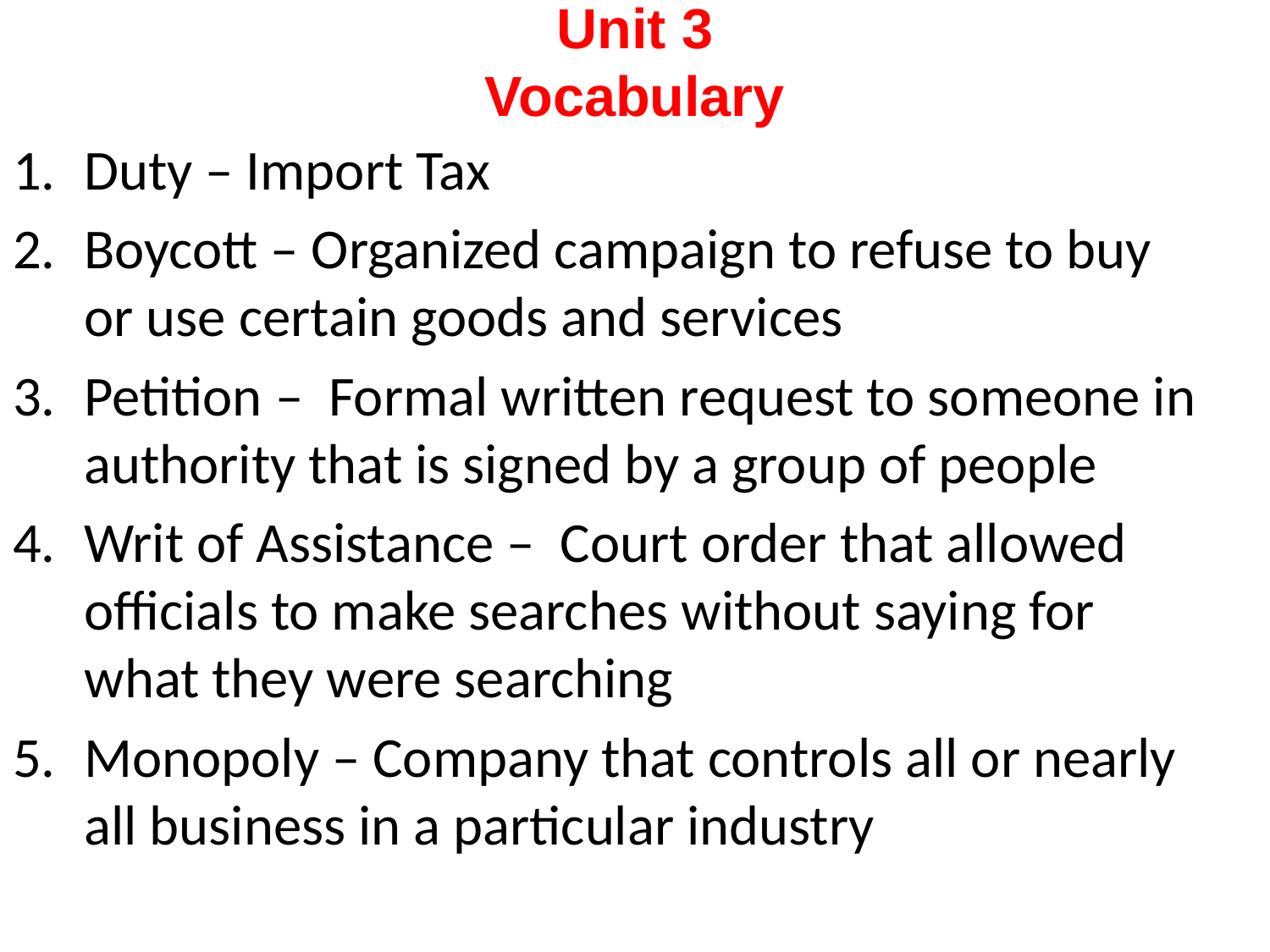

# Unit 3 Vocabulary
Duty – Import Tax
Boycott – Organized campaign to refuse to buy or use certain goods and services
Petition –  Formal written request to someone in authority that is signed by a group of people
Writ of Assistance –  Court order that allowed officials to make searches without saying for what they were searching
Monopoly – Company that controls all or nearly all business in a particular industry